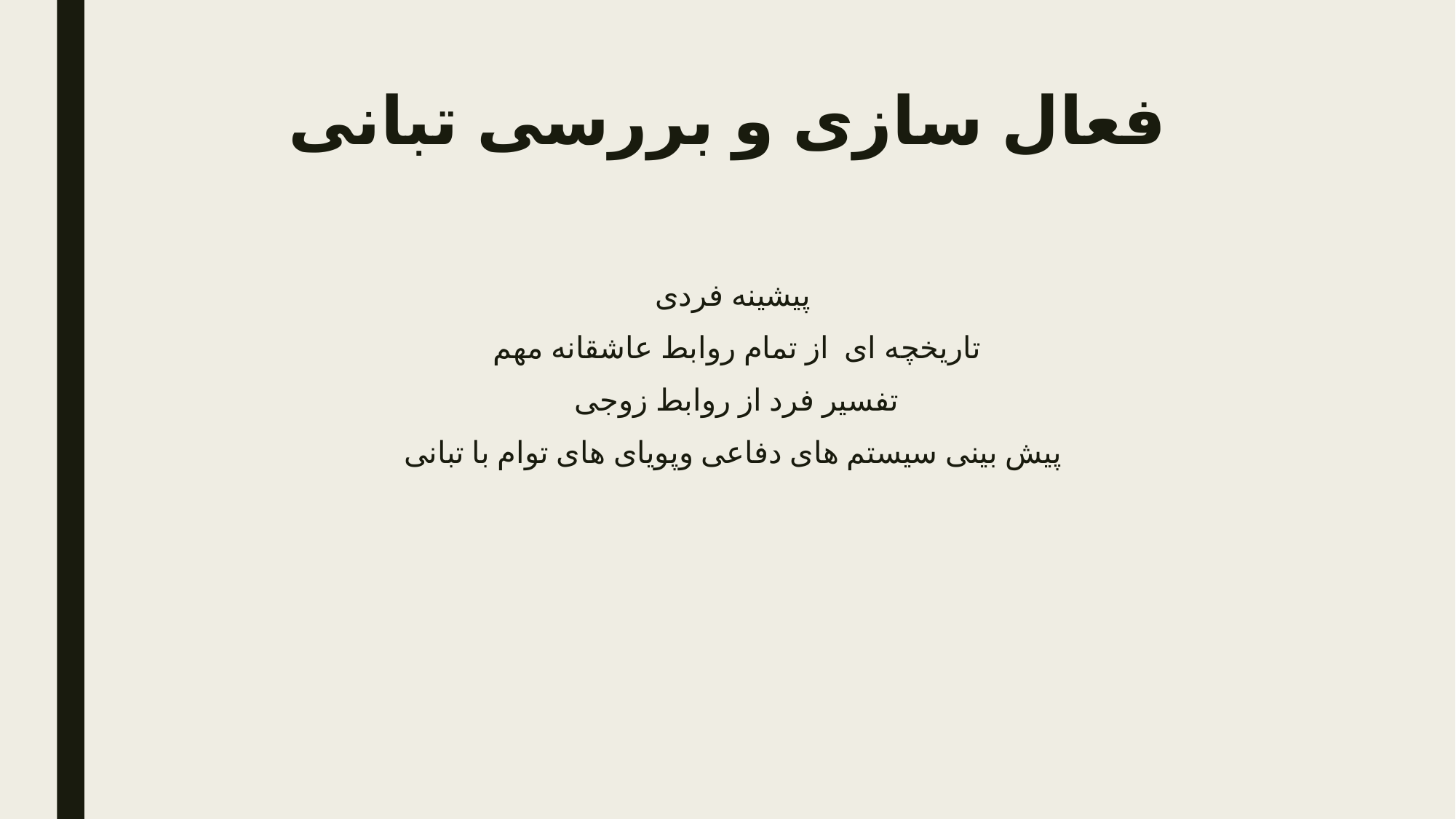

# فعال سازی و بررسی تبانی
پیشینه فردی
تاریخچه ای  از تمام روابط عاشقانه مهم
تفسیر فرد از روابط زوجی
پیش بینی سیستم های دفاعی وپویای های توام با تبانی